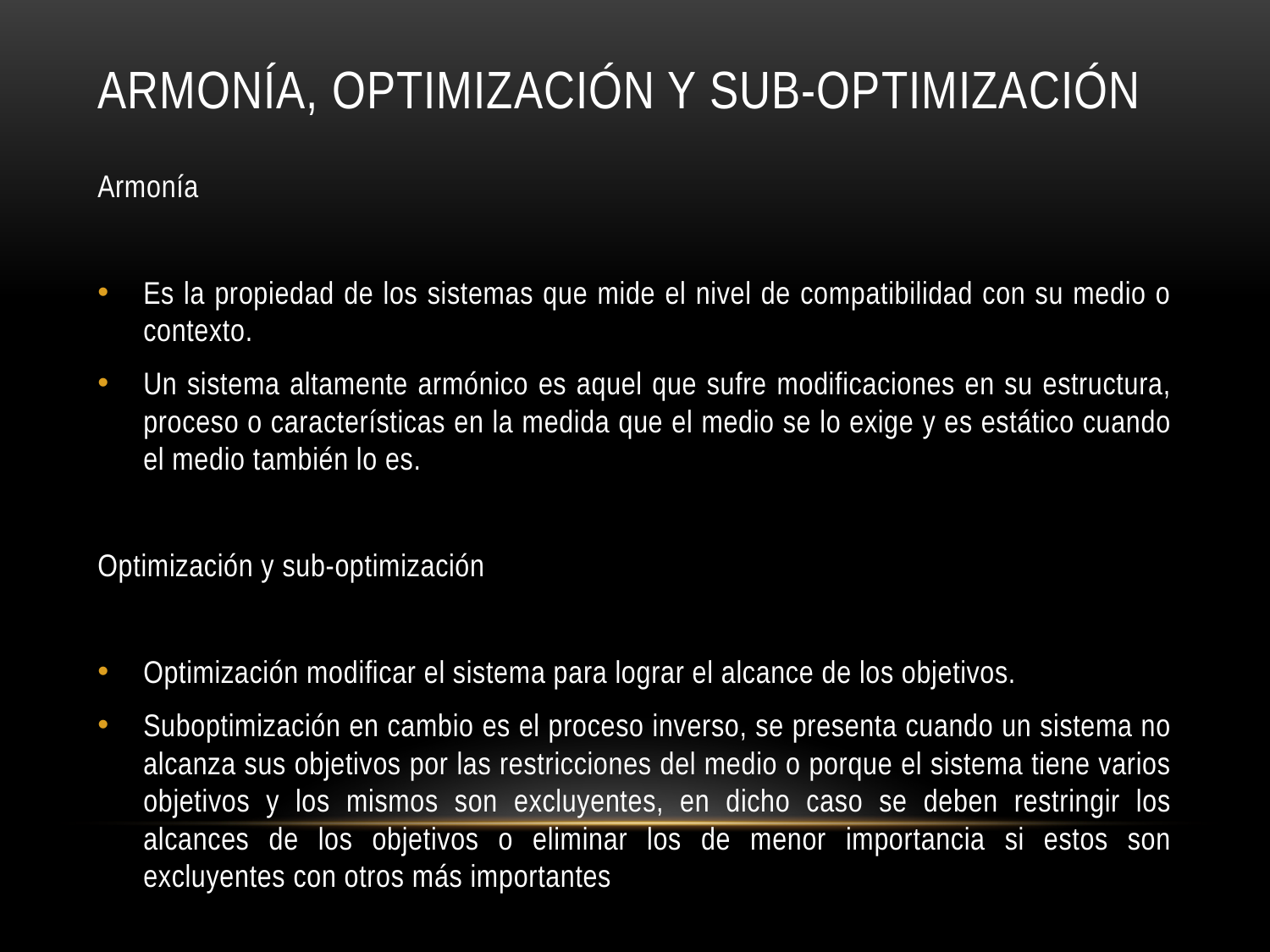

# Armonía, Optimización y sub-optimización

Armonía

Es la propiedad de los sistemas que mide el nivel de compatibilidad con su medio o contexto.
Un sistema altamente armónico es aquel que sufre modificaciones en su estructura, proceso o características en la medida que el medio se lo exige y es estático cuando el medio también lo es.

Optimización y sub-optimización

Optimización modificar el sistema para lograr el alcance de los objetivos.
Suboptimización en cambio es el proceso inverso, se presenta cuando un sistema no alcanza sus objetivos por las restricciones del medio o porque el sistema tiene varios objetivos y los mismos son excluyentes, en dicho caso se deben restringir los alcances de los objetivos o eliminar los de menor importancia si estos son excluyentes con otros más importantes